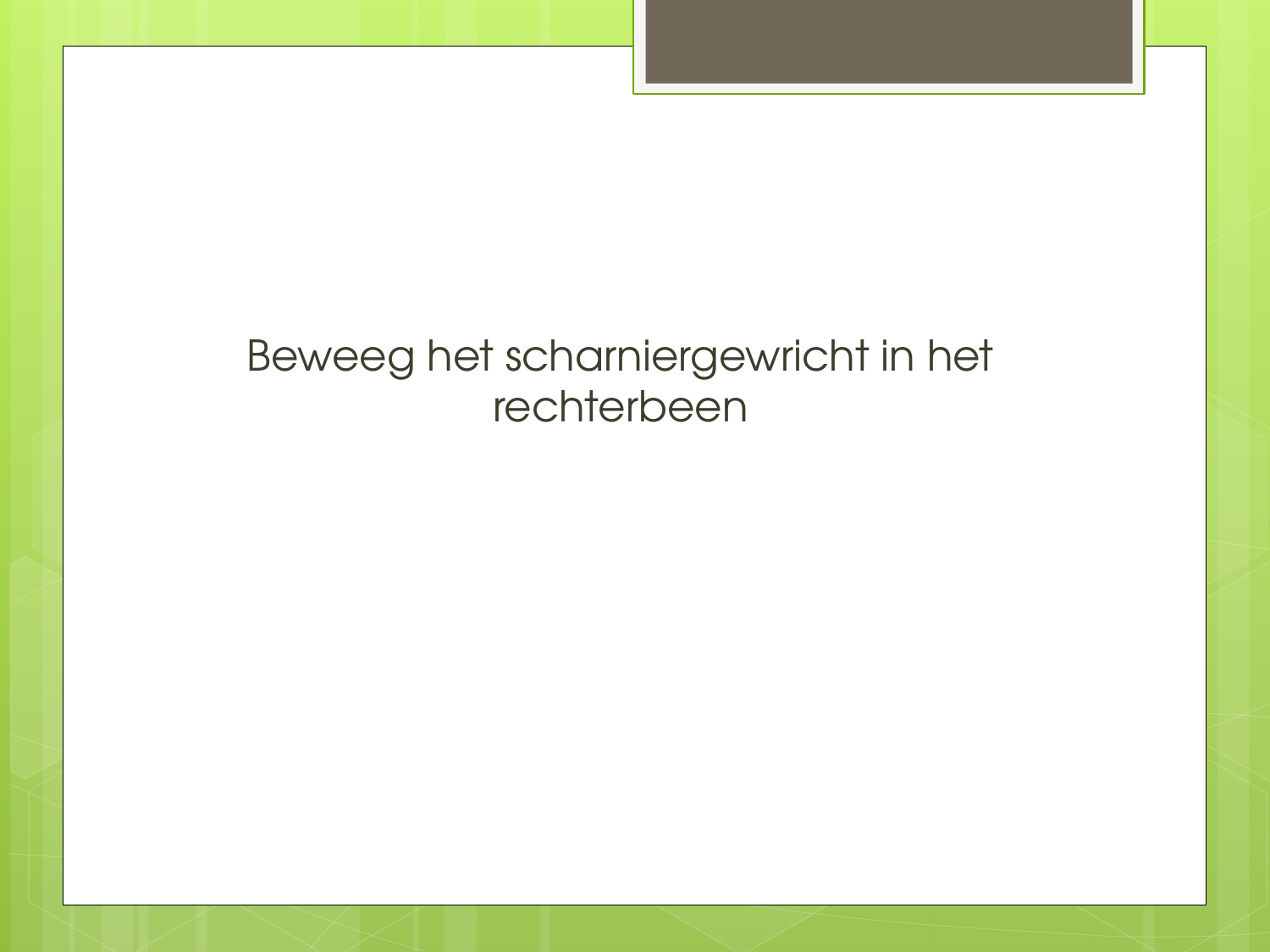

#
Beweeg het scharniergewricht in het rechterbeen